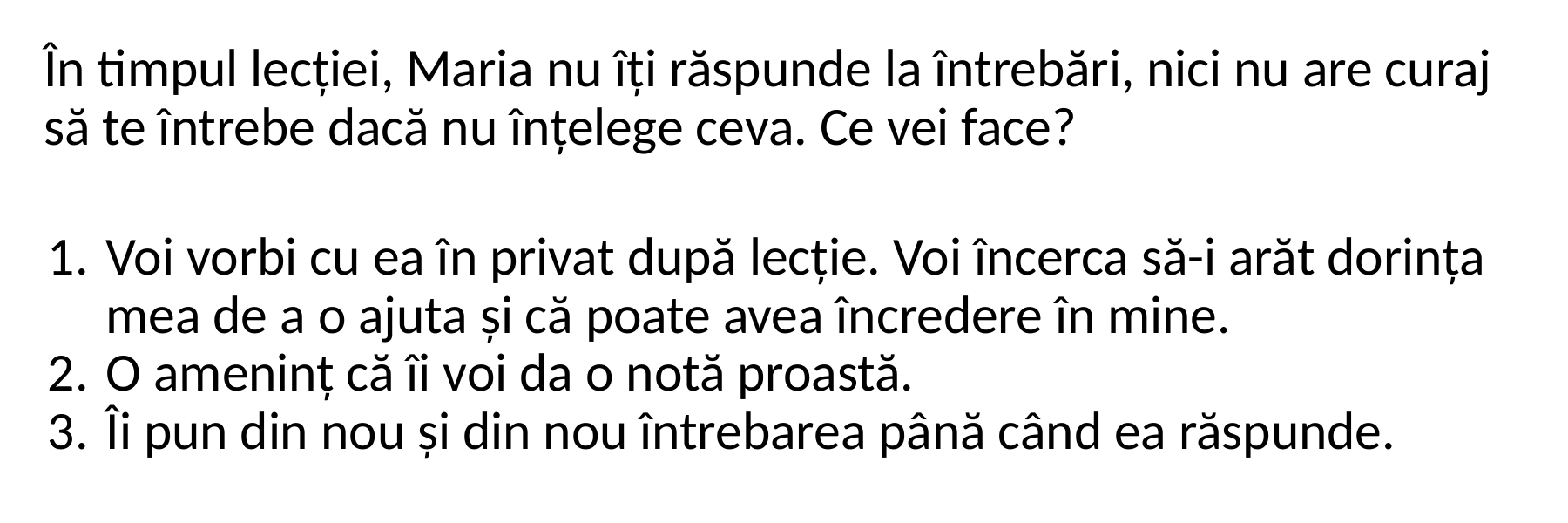

În timpul lecției, Maria nu îți răspunde la întrebări, nici nu are curaj să te întrebe dacă nu înțelege ceva. Ce vei face?

Voi vorbi cu ea în privat după lecție. Voi încerca să-i arăt dorința mea de a o ajuta și că poate avea încredere în mine.
O ameninț că îi voi da o notă proastă.
Îi pun din nou și din nou întrebarea până când ea răspunde.